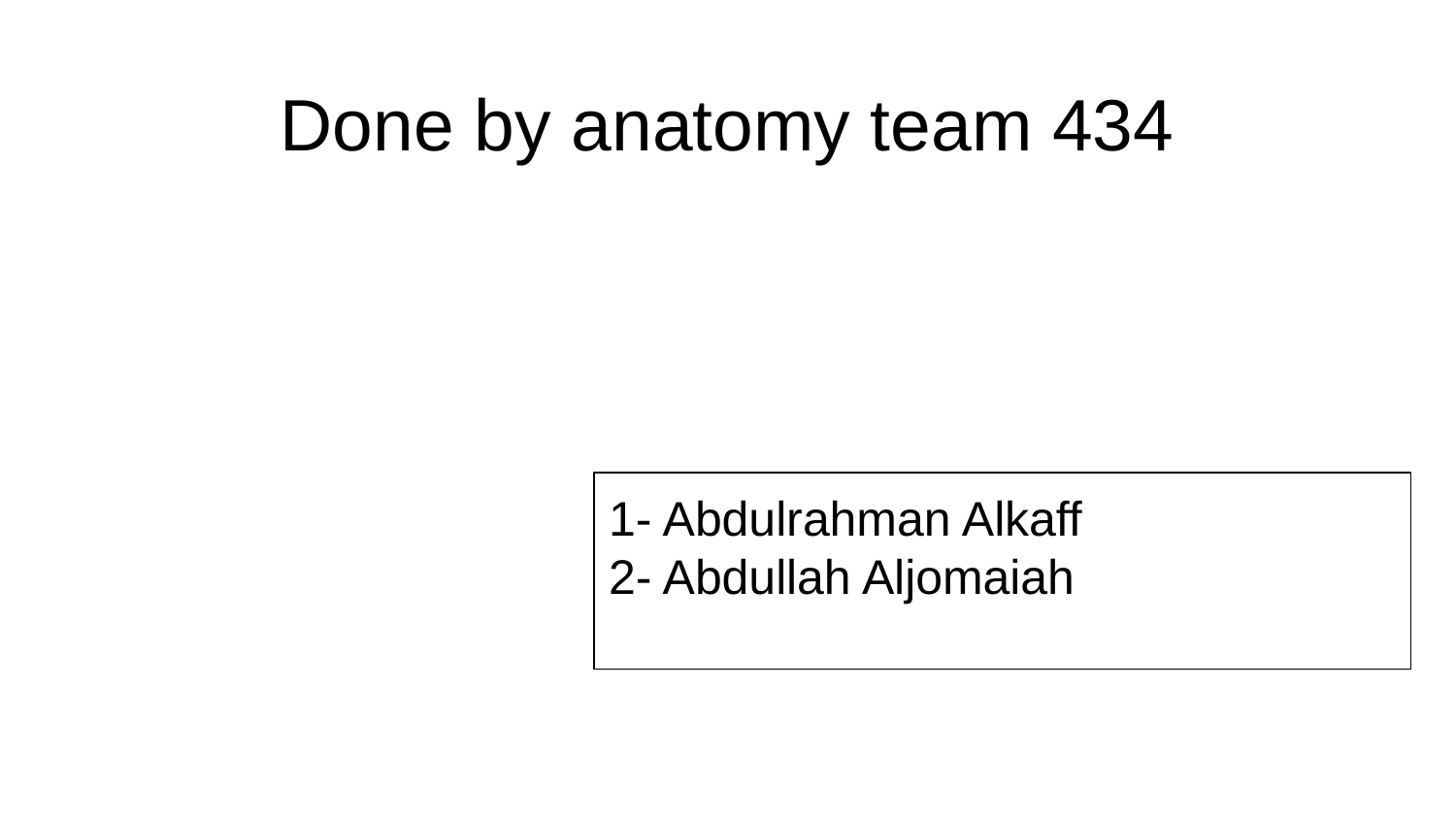

Done by anatomy team 434
1- Abdulrahman Alkaff
2- Abdullah Aljomaiah